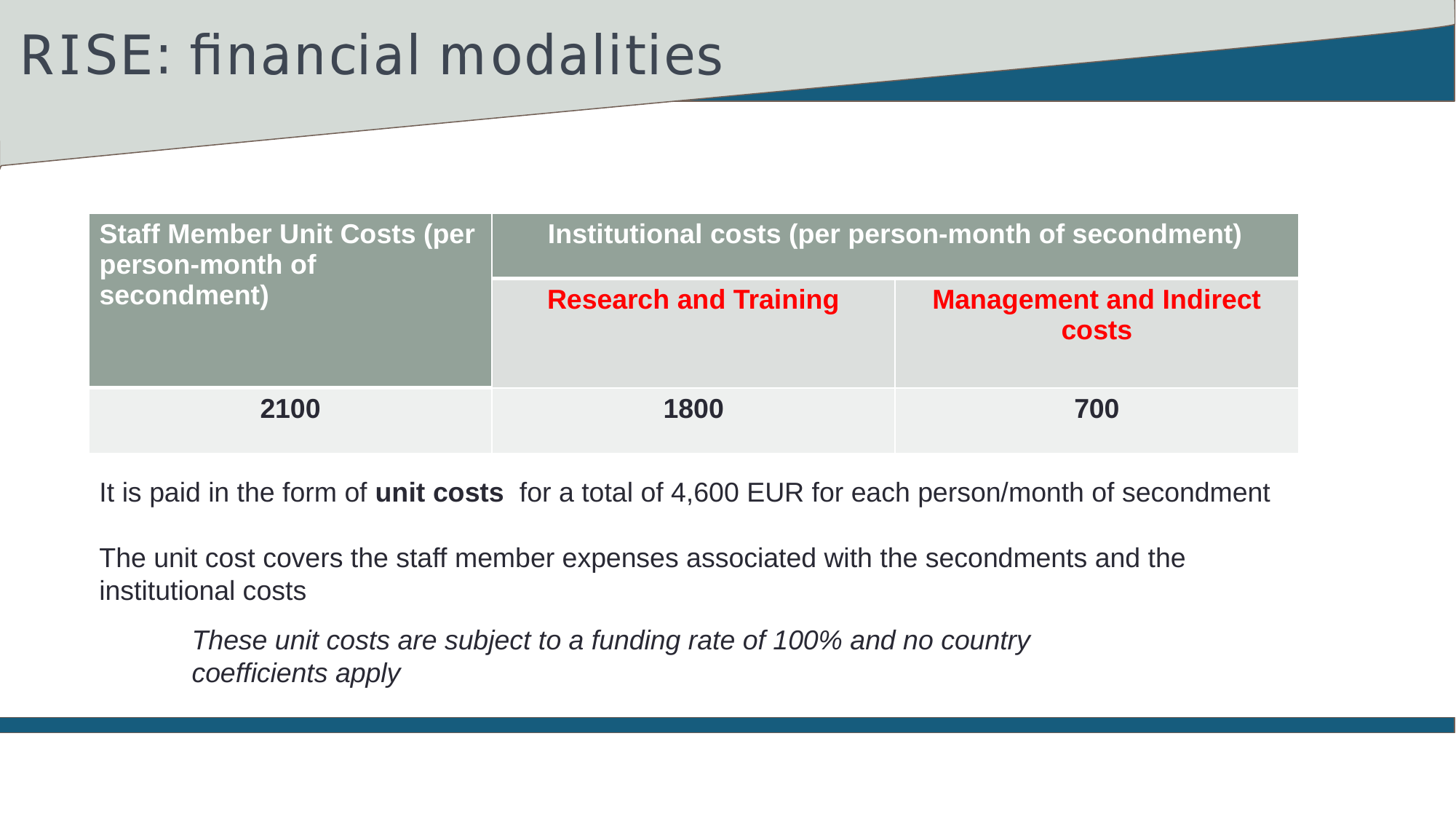

RISE: financial modalities
| Staff Member Unit Costs (per person-month of secondment) | Institutional costs (per person-month of secondment) |  |
| --- | --- | --- |
|  | Research and Training | Management and Indirect costs |
| 2100 | 1800 | 700 |
It is paid in the form of unit costs  for a total of 4,600 EUR for each person/month of secondment

The unit cost covers the staff member expenses associated with the secondments and the institutional costs
These unit costs are subject to a funding rate of 100% and no country coefficients apply